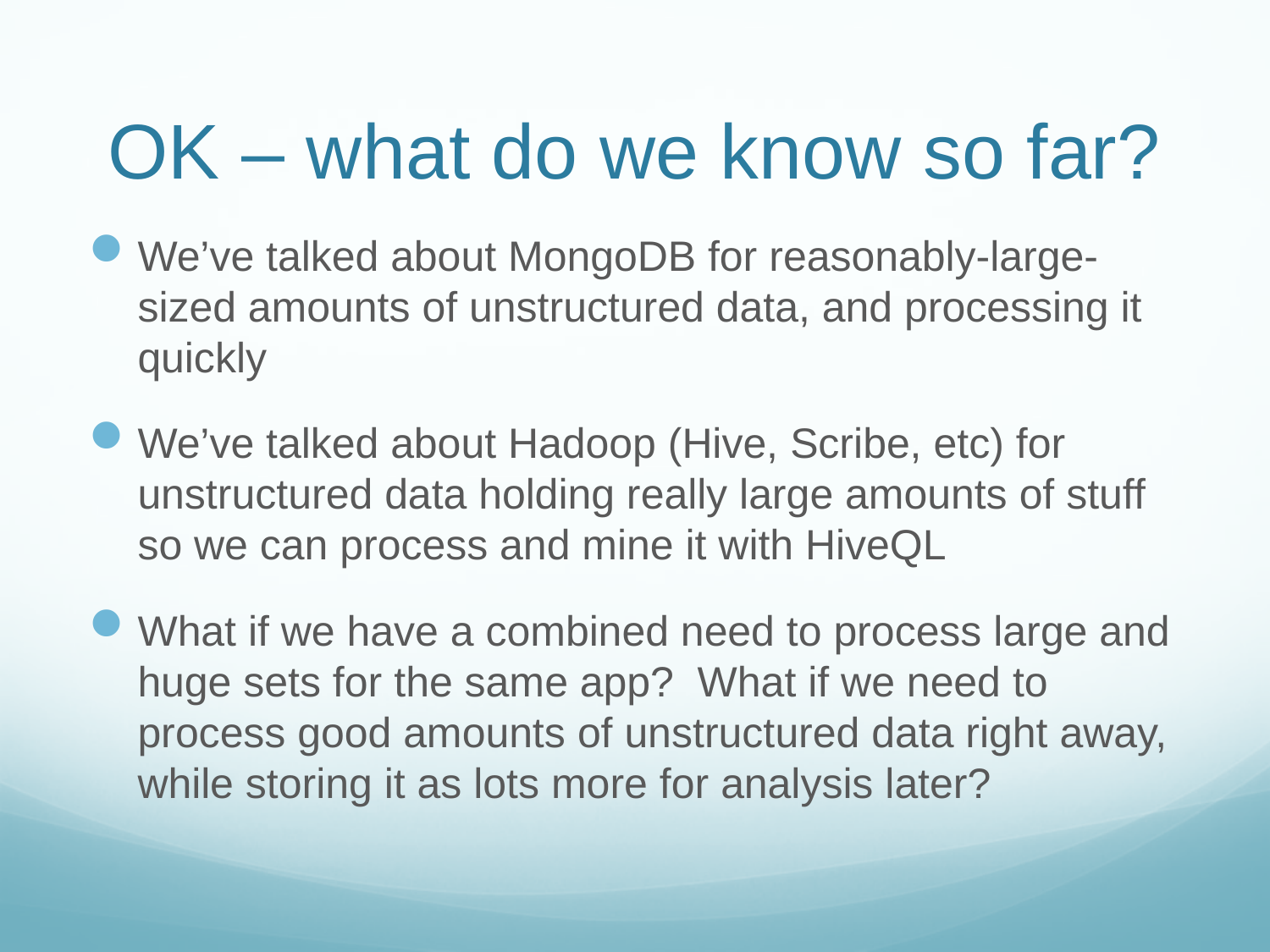

# OK – what do we know so far?
We’ve talked about MongoDB for reasonably-large-sized amounts of unstructured data, and processing it quickly
We’ve talked about Hadoop (Hive, Scribe, etc) for unstructured data holding really large amounts of stuff so we can process and mine it with HiveQL
What if we have a combined need to process large and huge sets for the same app?  What if we need to process good amounts of unstructured data right away, while storing it as lots more for analysis later?